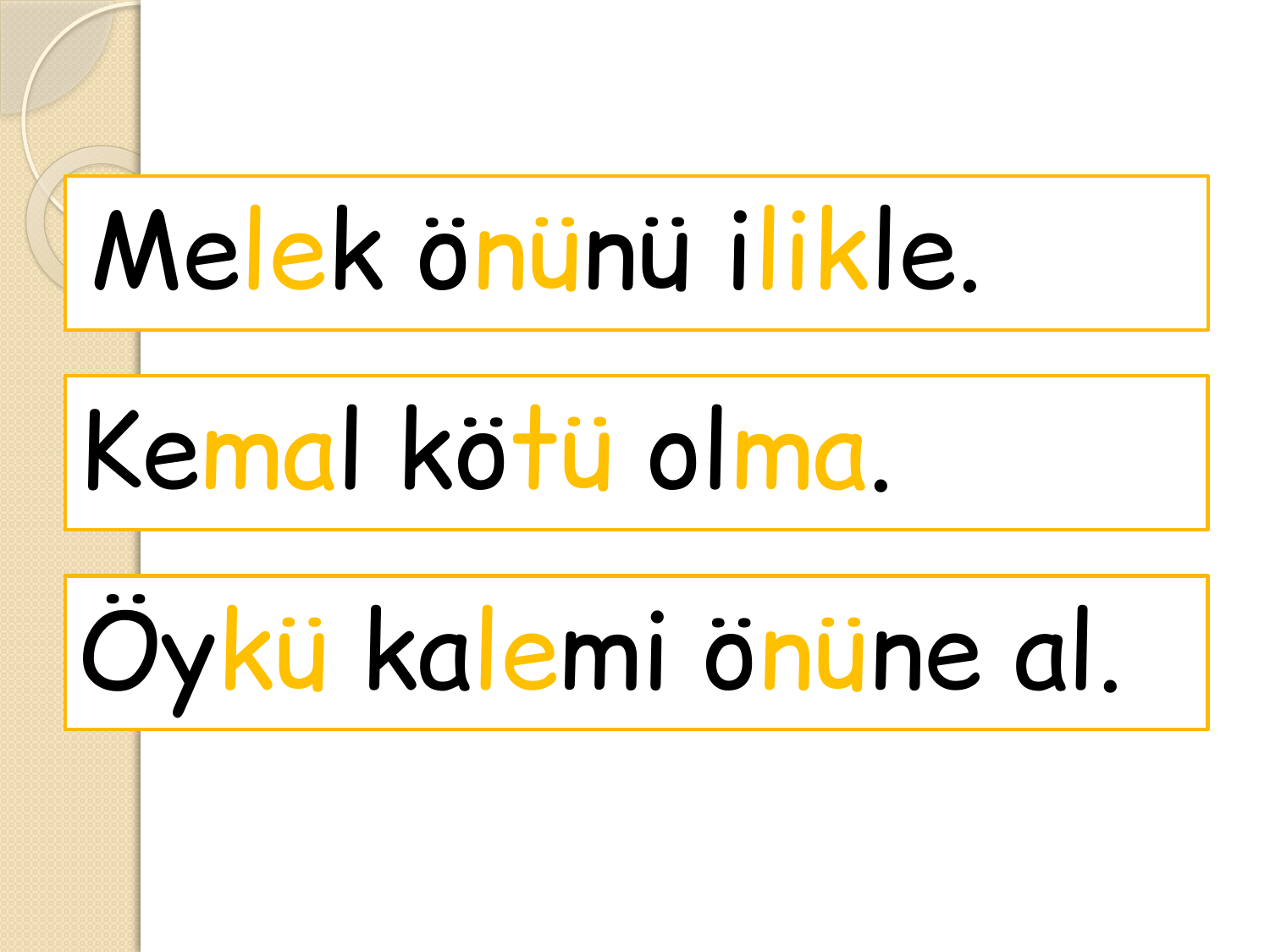

Melek önünü ilikle.
Kemal kötü olma.
Öykü kalemi önüne al.